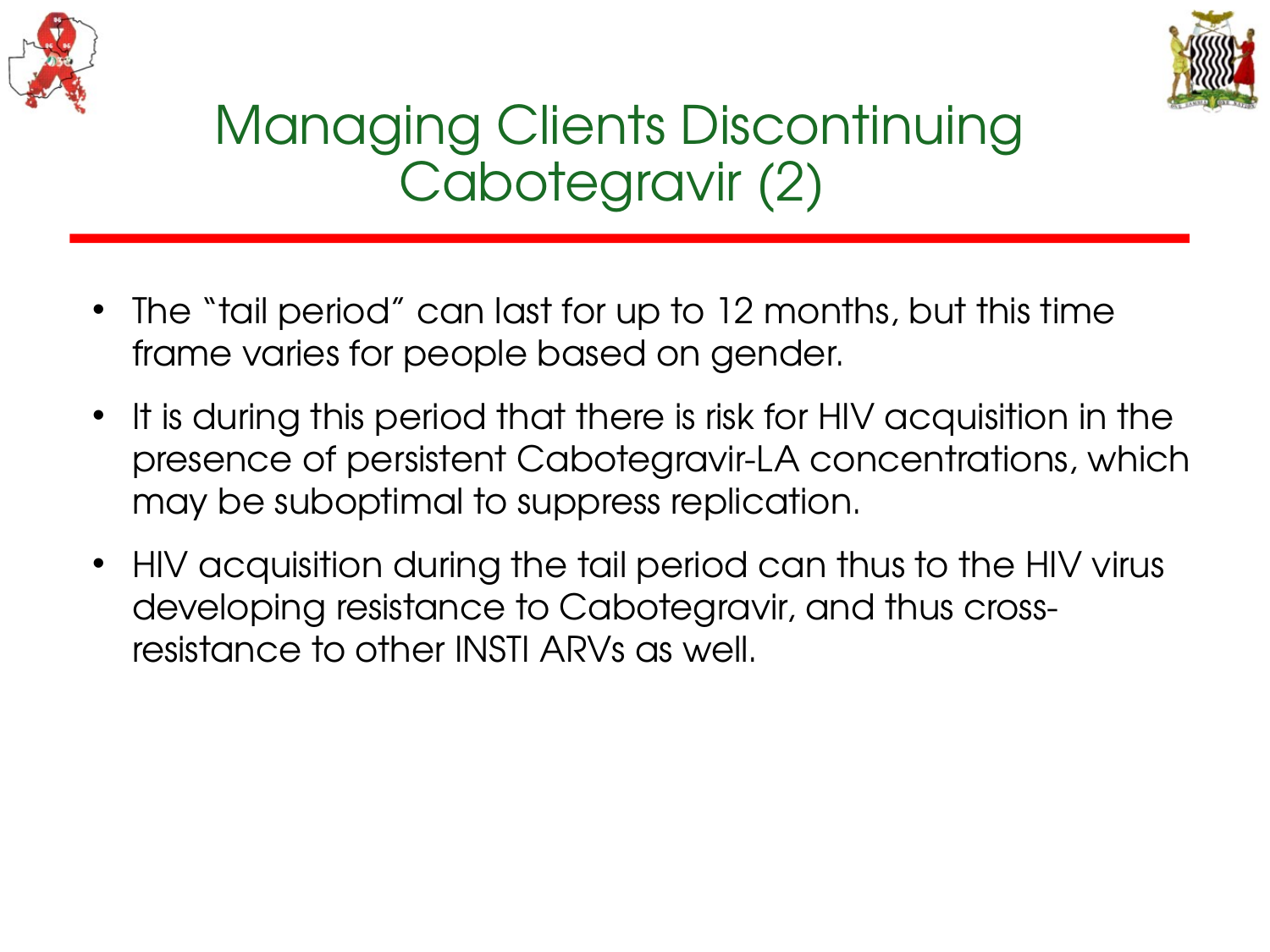

# Managing Clients Discontinuing Cabotegravir (2)
The “tail period” can last for up to 12 months, but this time frame varies for people based on gender.
It is during this period that there is risk for HIV acquisition in the presence of persistent Cabotegravir-LA concentrations, which may be suboptimal to suppress replication.
HIV acquisition during the tail period can thus to the HIV virus developing resistance to Cabotegravir, and thus cross-resistance to other INSTI ARVs as well.